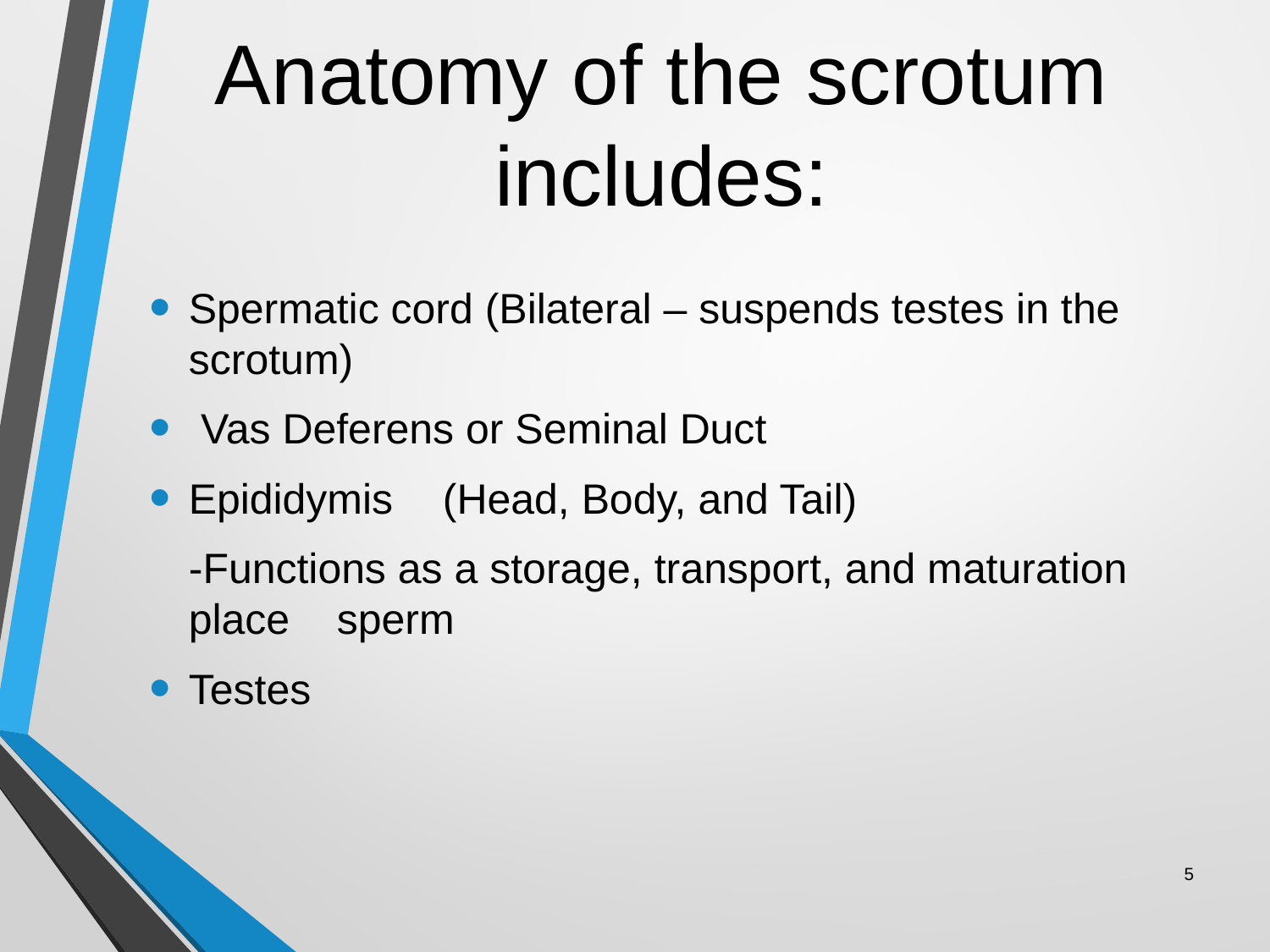

# Anatomy of the scrotum includes:
Spermatic cord (Bilateral – suspends testes in the scrotum)
 Vas Deferens or Seminal Duct
Epididymis	(Head, Body, and Tail)
	-Functions as a storage, transport, and maturation place    sperm
Testes
5